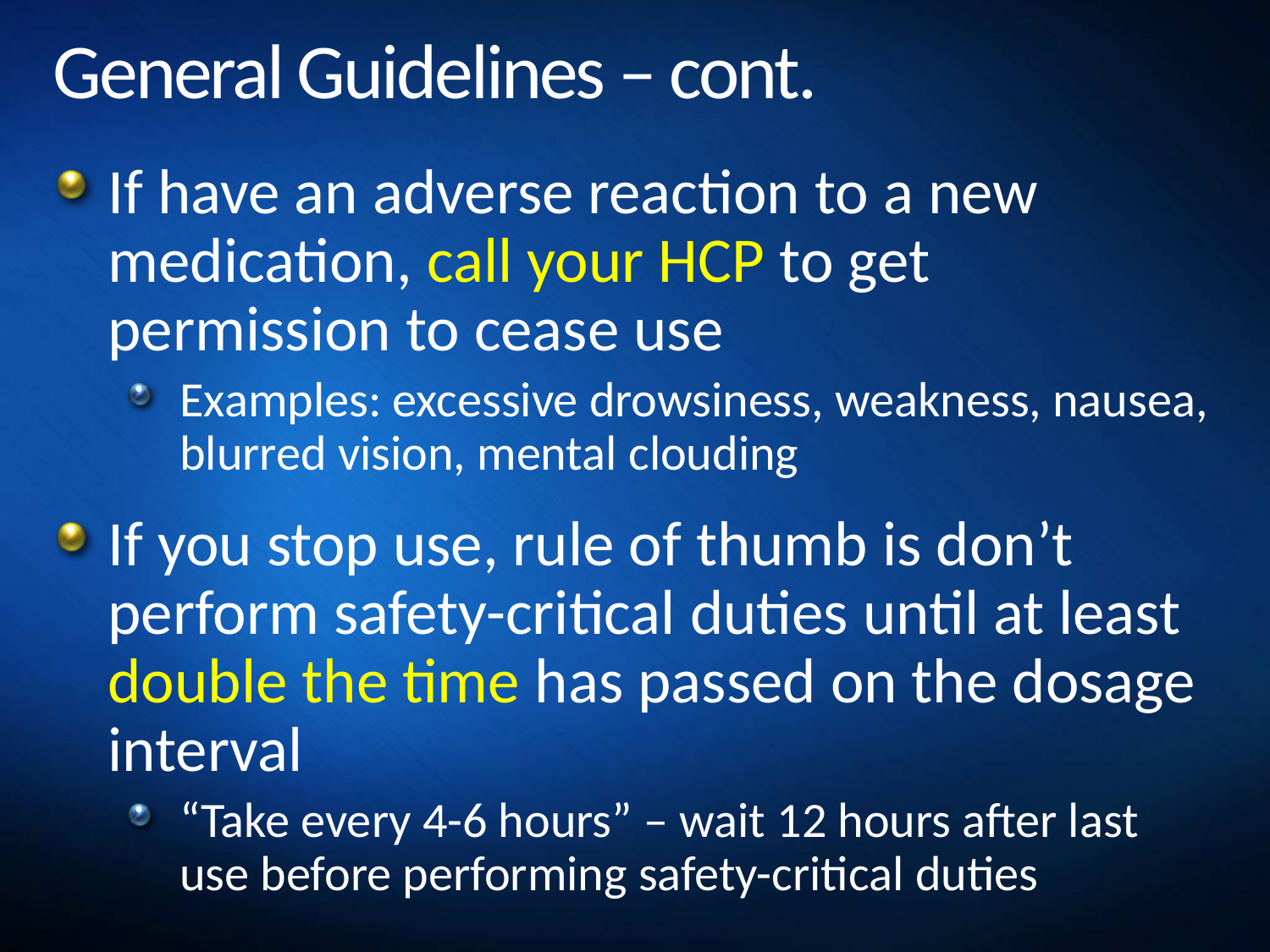

# General Guidelines – cont.
If have an adverse reaction to a new medication, call your HCP to get permission to cease use
Examples: excessive drowsiness, weakness, nausea, blurred vision, mental clouding

If you stop use, rule of thumb is don’t perform safety-critical duties until at least double the time has passed on the dosage interval
“Take every 4-6 hours” – wait 12 hours after last use before performing safety-critical duties